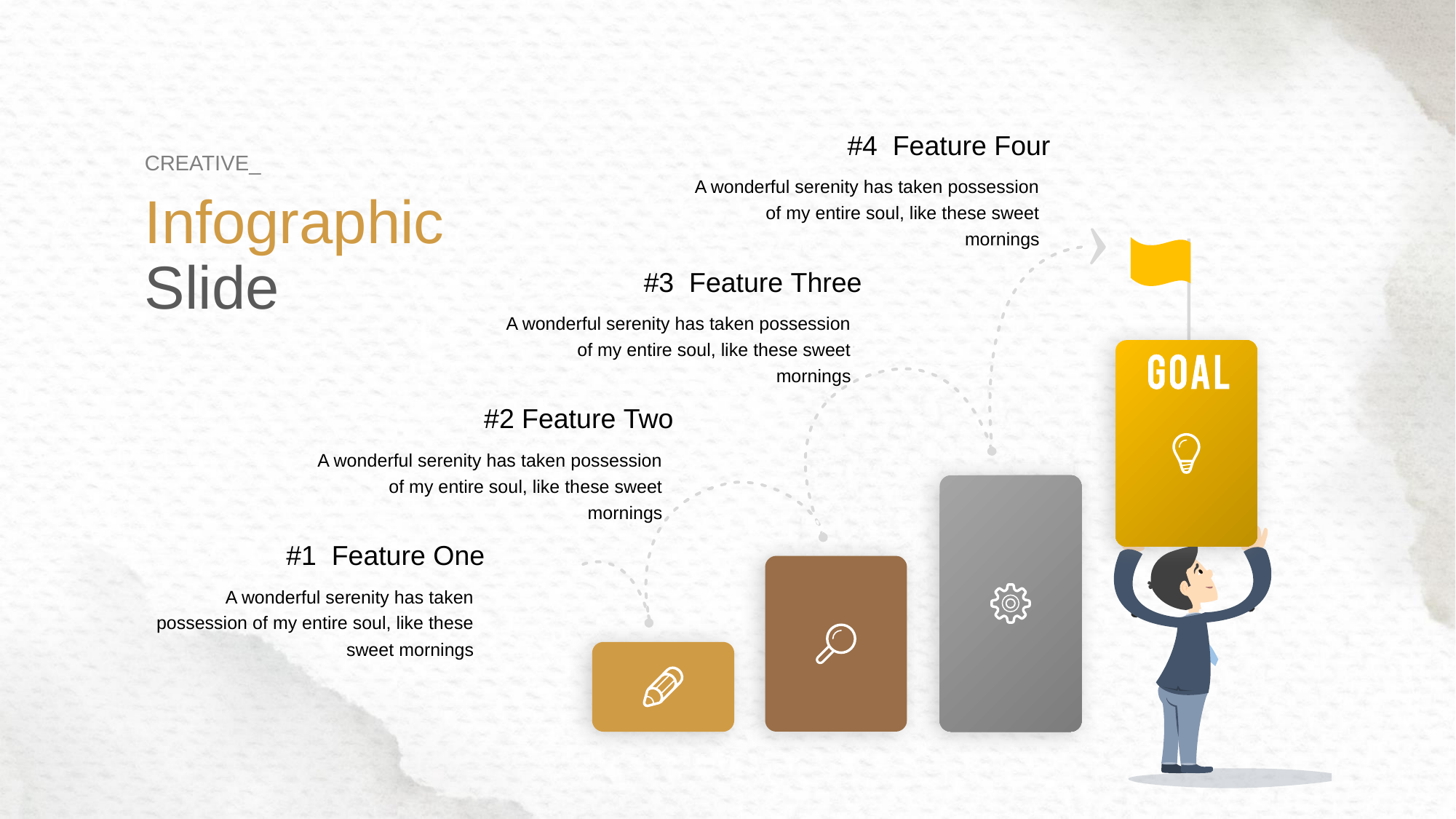

#4  Feature Four
A wonderful serenity has taken possession of my entire soul, like these sweet mornings
CREATIVE_
Infographic Slide

#3  Feature Three
A wonderful serenity has taken possession of my entire soul, like these sweet mornings

#2 Feature Two
A wonderful serenity has taken possession of my entire soul, like these sweet mornings

#1  Feature One
A wonderful serenity has taken possession of my entire soul, like these sweet mornings